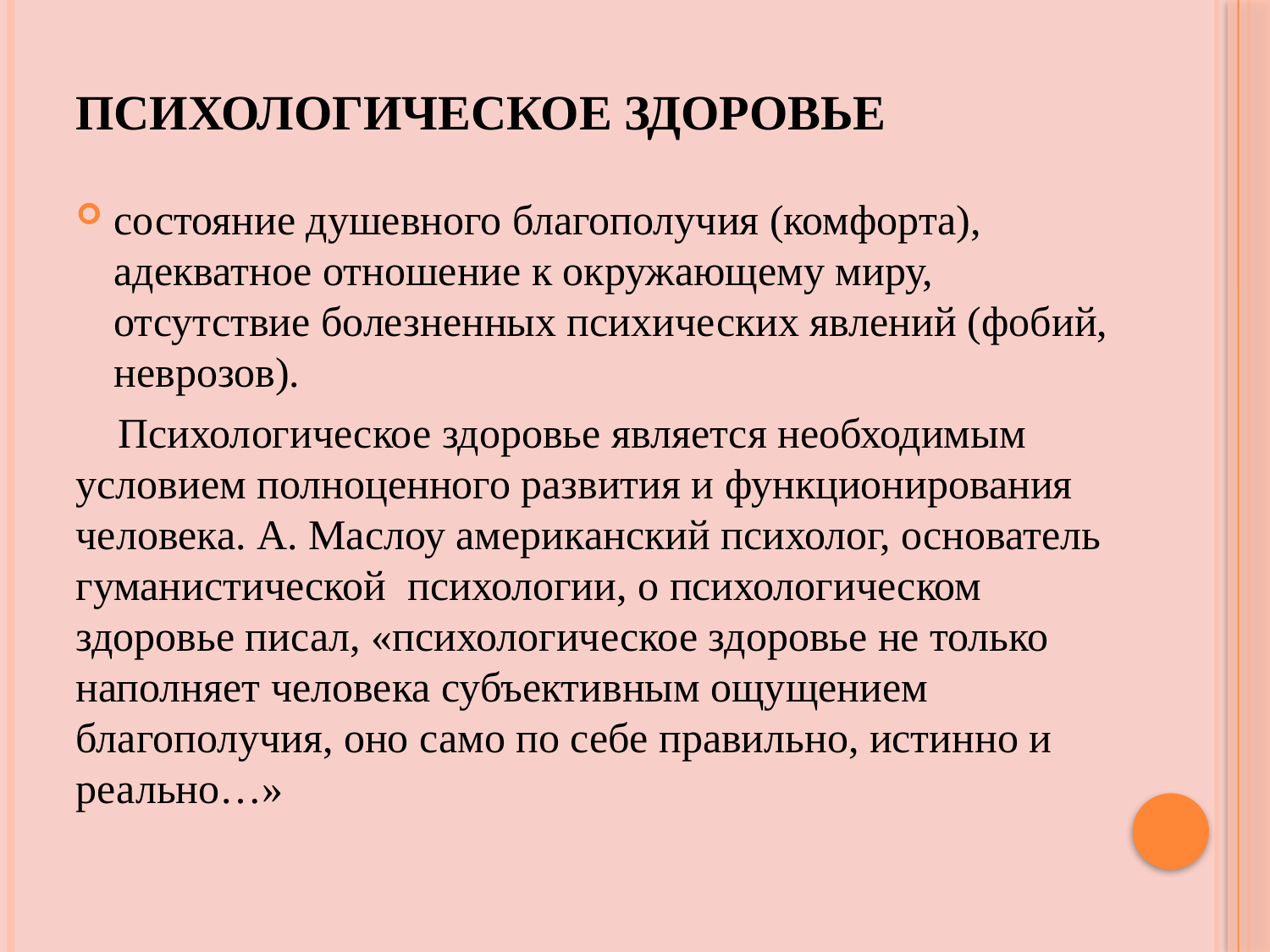

# Психологическое здоровье
состояние душевного благополучия (комфорта), адекватное отношение к окружающему миру, отсутствие болезненных психических явлений (фобий, неврозов).
    Психологическое здоровье является необходимым условием полноценного развития и функционирования человека. А. Маслоу американский психолог, основатель гуманистической  психологии, о психологическом здоровье писал, «психологическое здоровье не только наполняет человека субъективным ощущением благополучия, оно само по себе правильно, истинно и реально…»